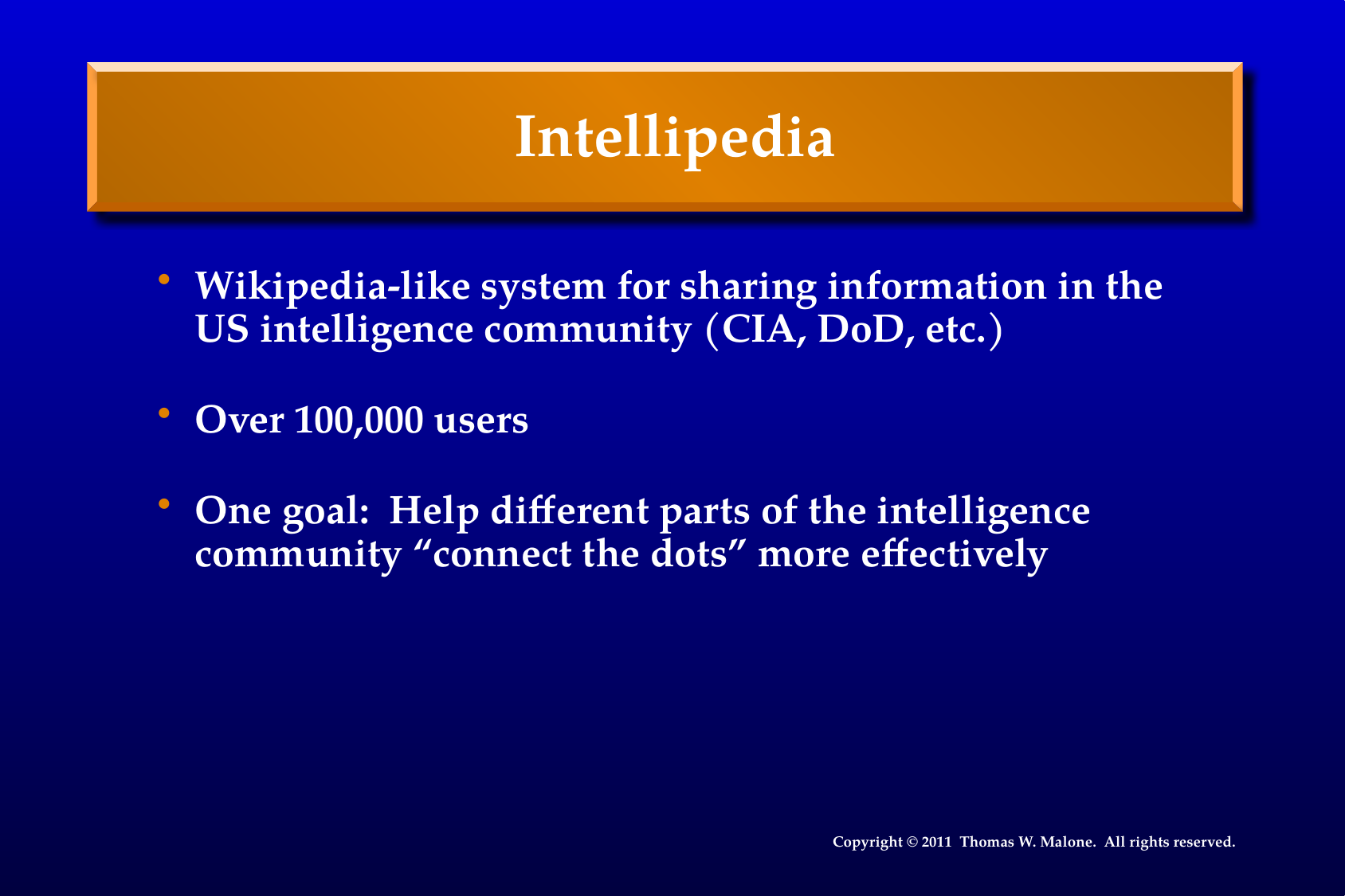

# Intellipedia
Wikipedia-like system for sharing information in the US intelligence community (CIA, DoD, etc.)
Over 100,000 users
One goal:  Help different parts of the intelligence community “connect the dots” more effectively